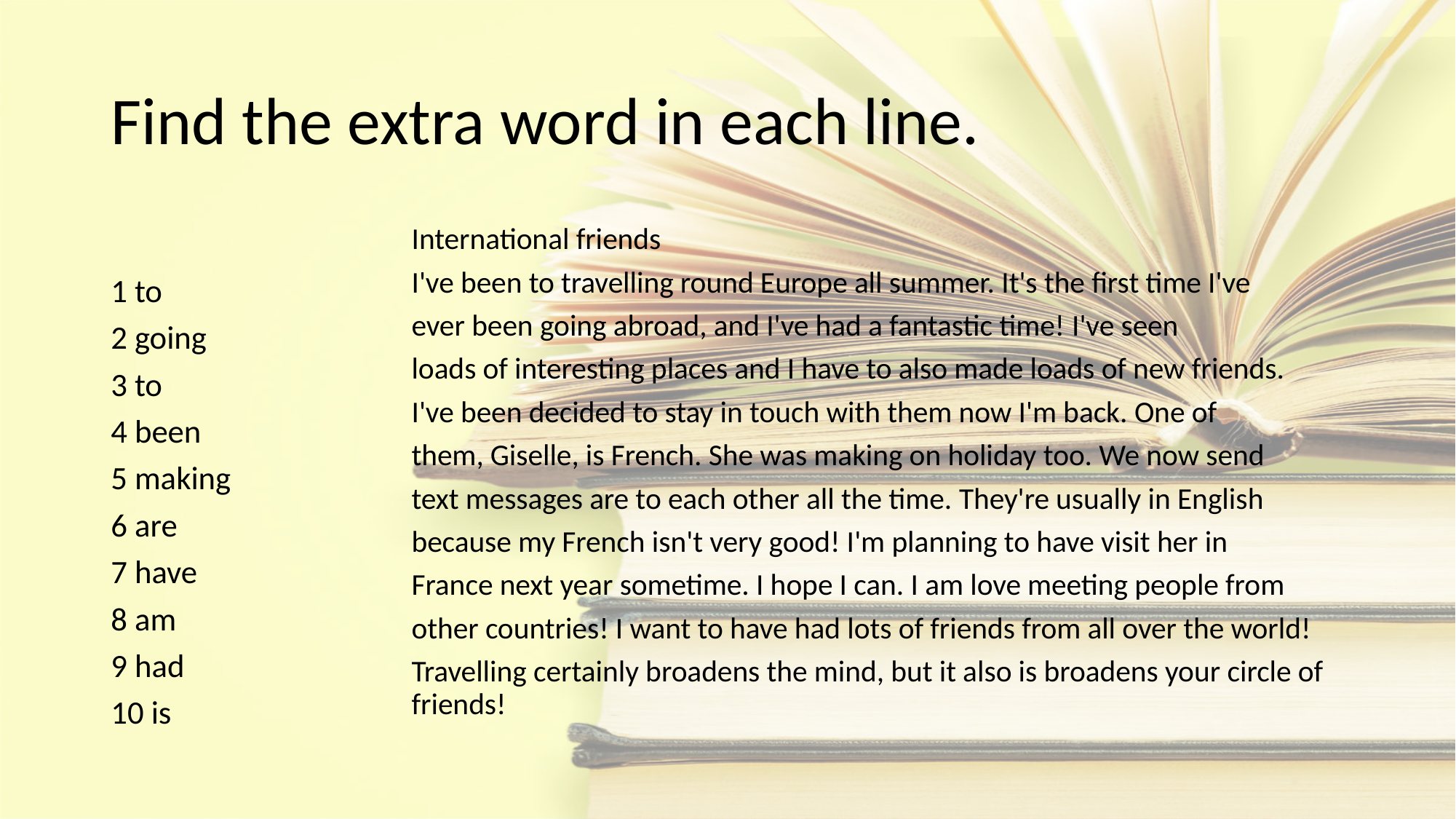

# Find the extra word in each line.

1 to
2 going
3 to
4 been
5 making
6 are
7 have
8 am
9 had
10 is
International friends
I've been to travelling round Europe all summer. It's the first time I've
ever been going abroad, and I've had a fantastic time! I've seen
loads of interesting places and I have to also made loads of new friends.
I've been decided to stay in touch with them now I'm back. One of
them, Giselle, is French. She was making on holiday too. We now send
text messages are to each other all the time. They're usually in English
because my French isn't very good! I'm planning to have visit her in
France next year sometime. I hope I can. I am love meeting people from
other countries! I want to have had lots of friends from all over the world!
Travelling certainly broadens the mind, but it also is broadens your circle of friends!